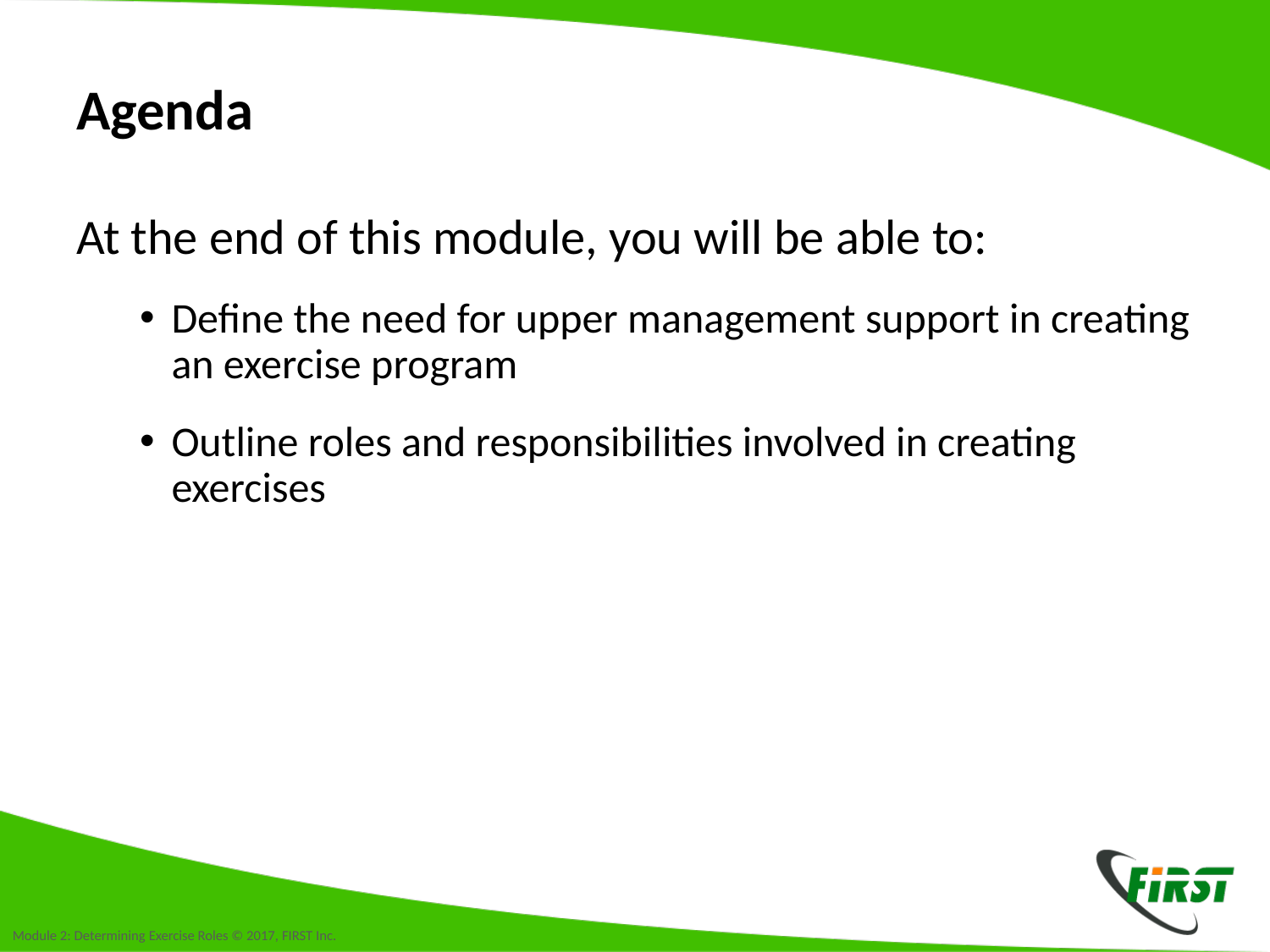

# Agenda
At the end of this module, you will be able to:
Define the need for upper management support in creating
an exercise program
Outline roles and responsibilities involved in creating exercises